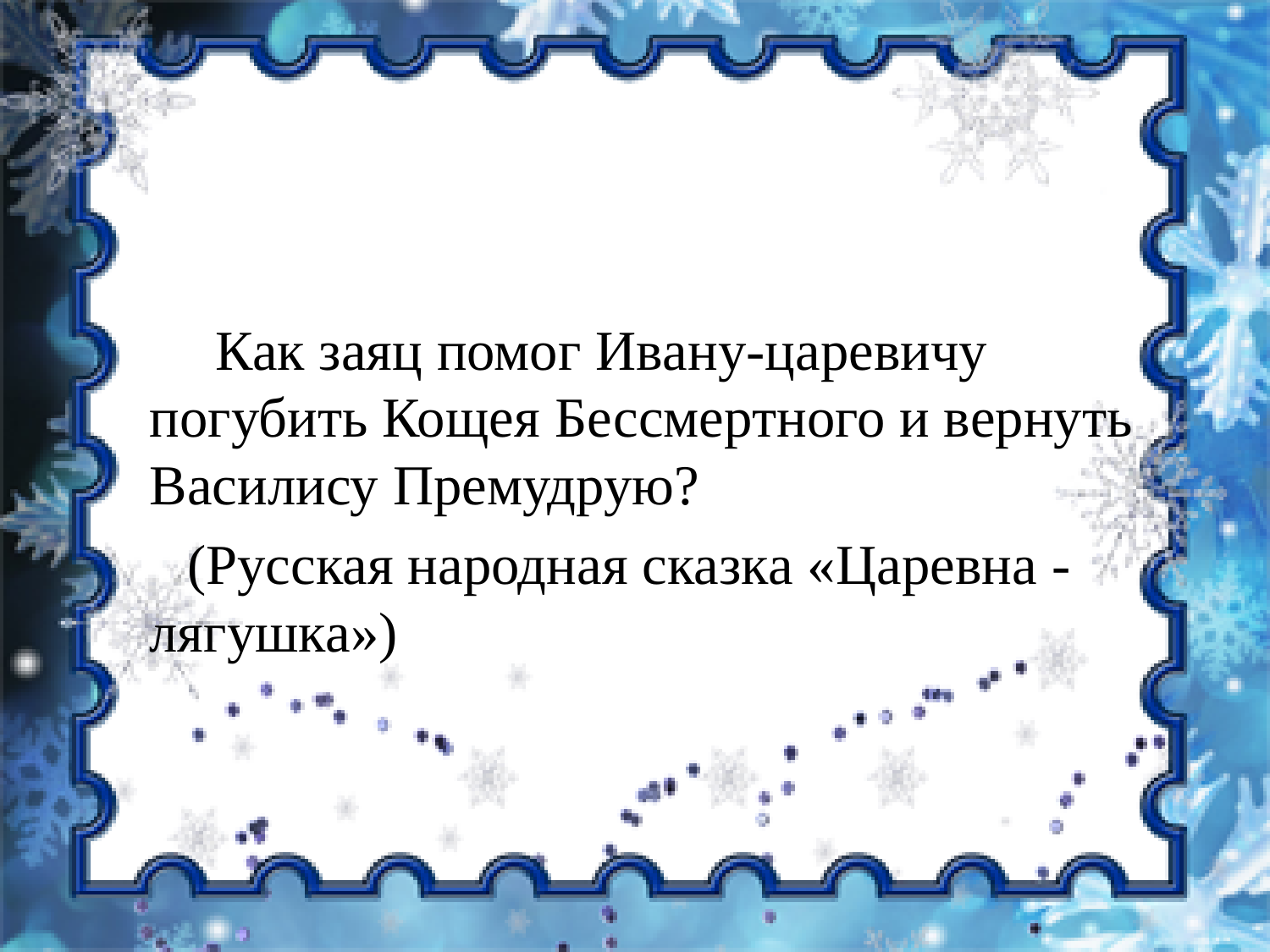

Как заяц помог Ивану-царевичу погубить Кощея Бессмертного и вернуть Василису Премудрую?
      (Русская народная сказка «Царевна -лягушка»)